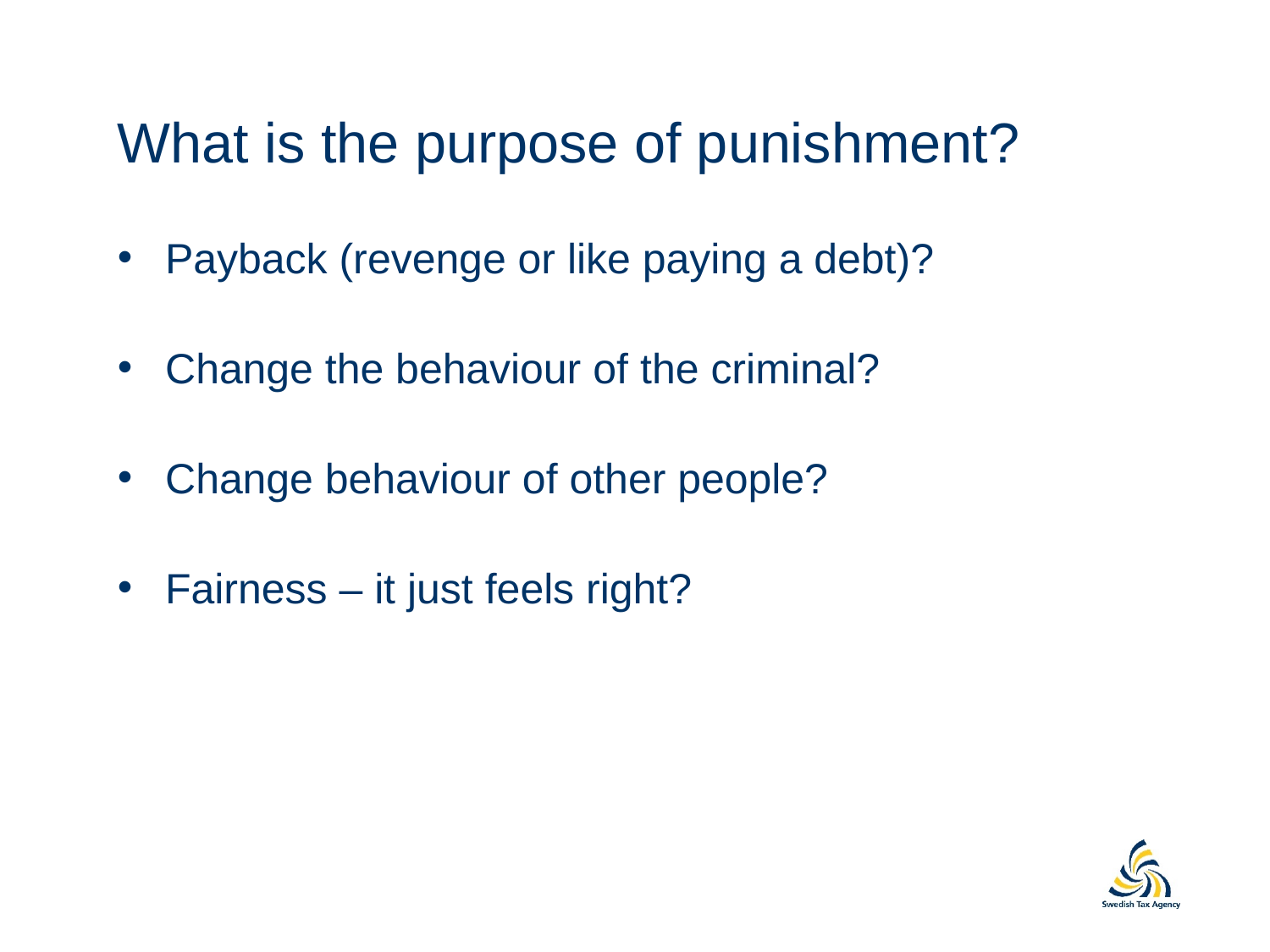

# What is the purpose of punishment?
Payback (revenge or like paying a debt)?
Change the behaviour of the criminal?
Change behaviour of other people?
Fairness – it just feels right?